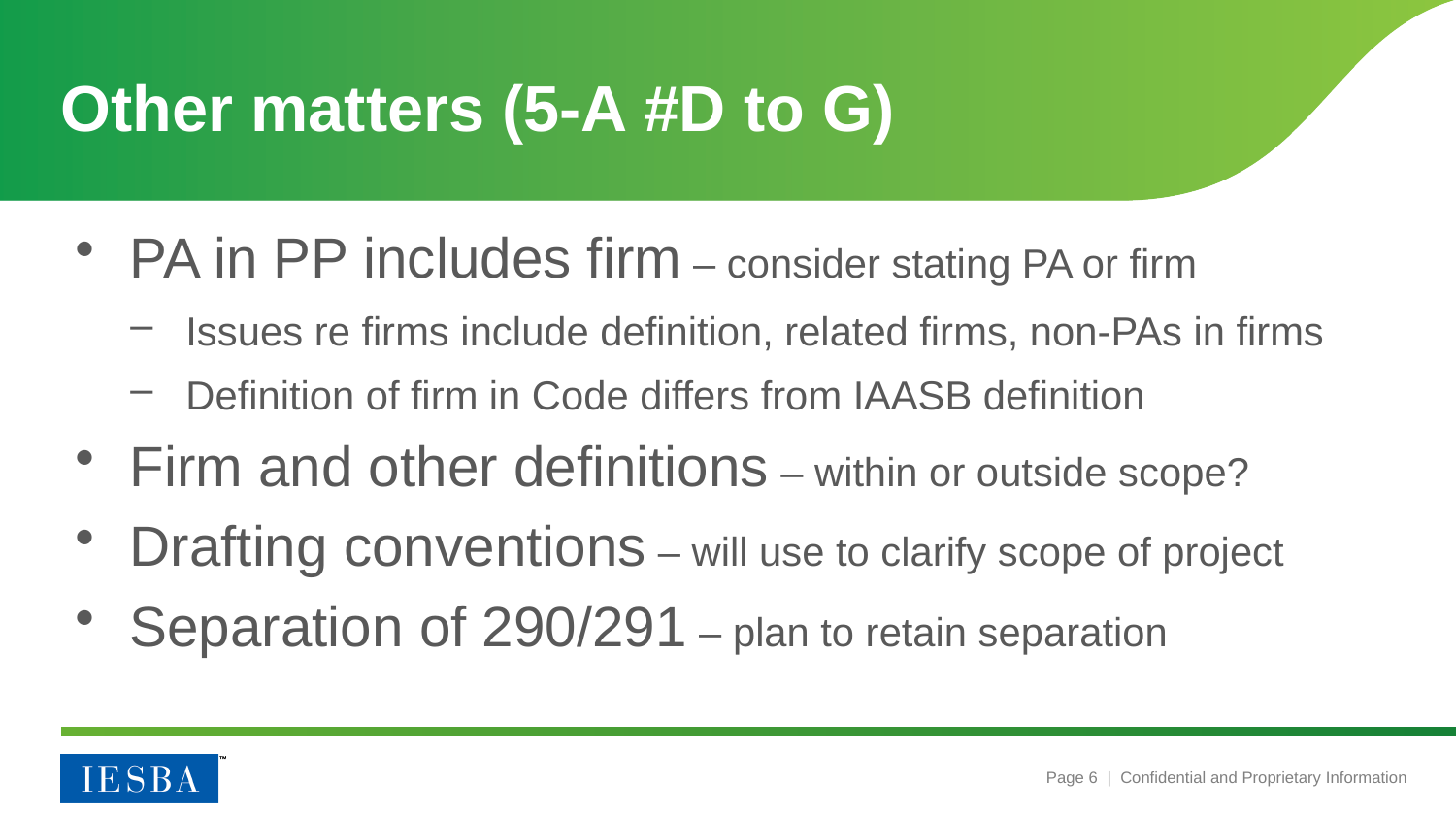

# Other matters (5-A #D to G)
PA in PP includes firm – consider stating PA or firm
Issues re firms include definition, related firms, non-PAs in firms
Definition of firm in Code differs from IAASB definition
Firm and other definitions – within or outside scope?
Drafting conventions – will use to clarify scope of project
Separation of 290/291 – plan to retain separation